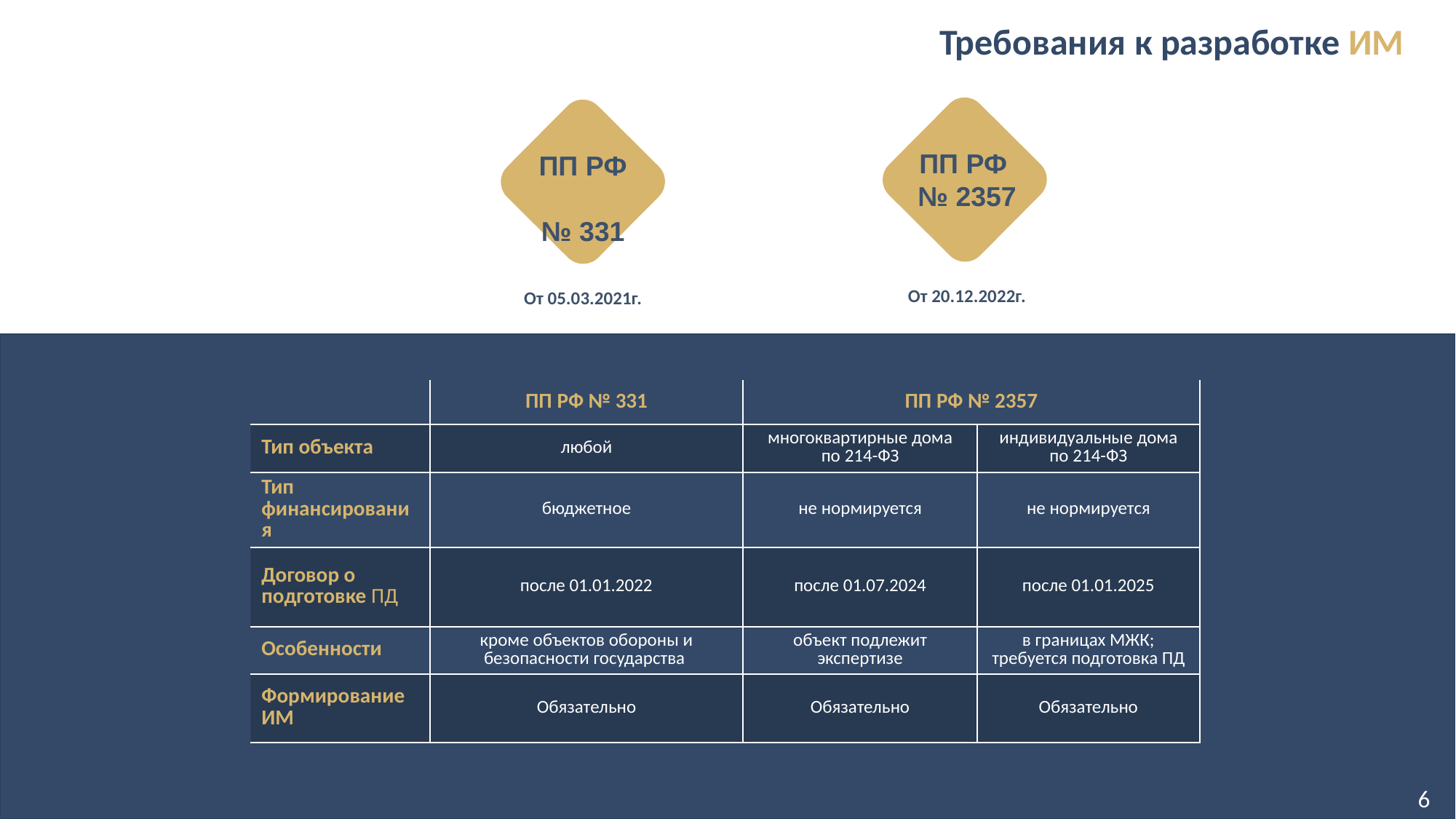

# Требования к разработке ИМ

ПП РФ
№ 2357
ПП РФ
№ 331
От 20.12.2022г.
От 05.03.2021г.

|  | ПП РФ № 331 | ПП РФ № 2357 |  |
| --- | --- | --- | --- |
| Тип объекта | любой | многоквартирные дома по 214-ФЗ | индивидуальные дома по 214-ФЗ |
| Тип финансирования | бюджетное | не нормируется | не нормируется |
| Договор о подготовке ПД | после 01.01.2022 | после 01.07.2024 | после 01.01.2025 |
| Особенности | кроме объектов обороны и безопасности государства | объект подлежит экспертизе | в границах МЖК; требуется подготовка ПД |
| Формирование ИМ | Обязательно | Обязательно | Обязательно |
6